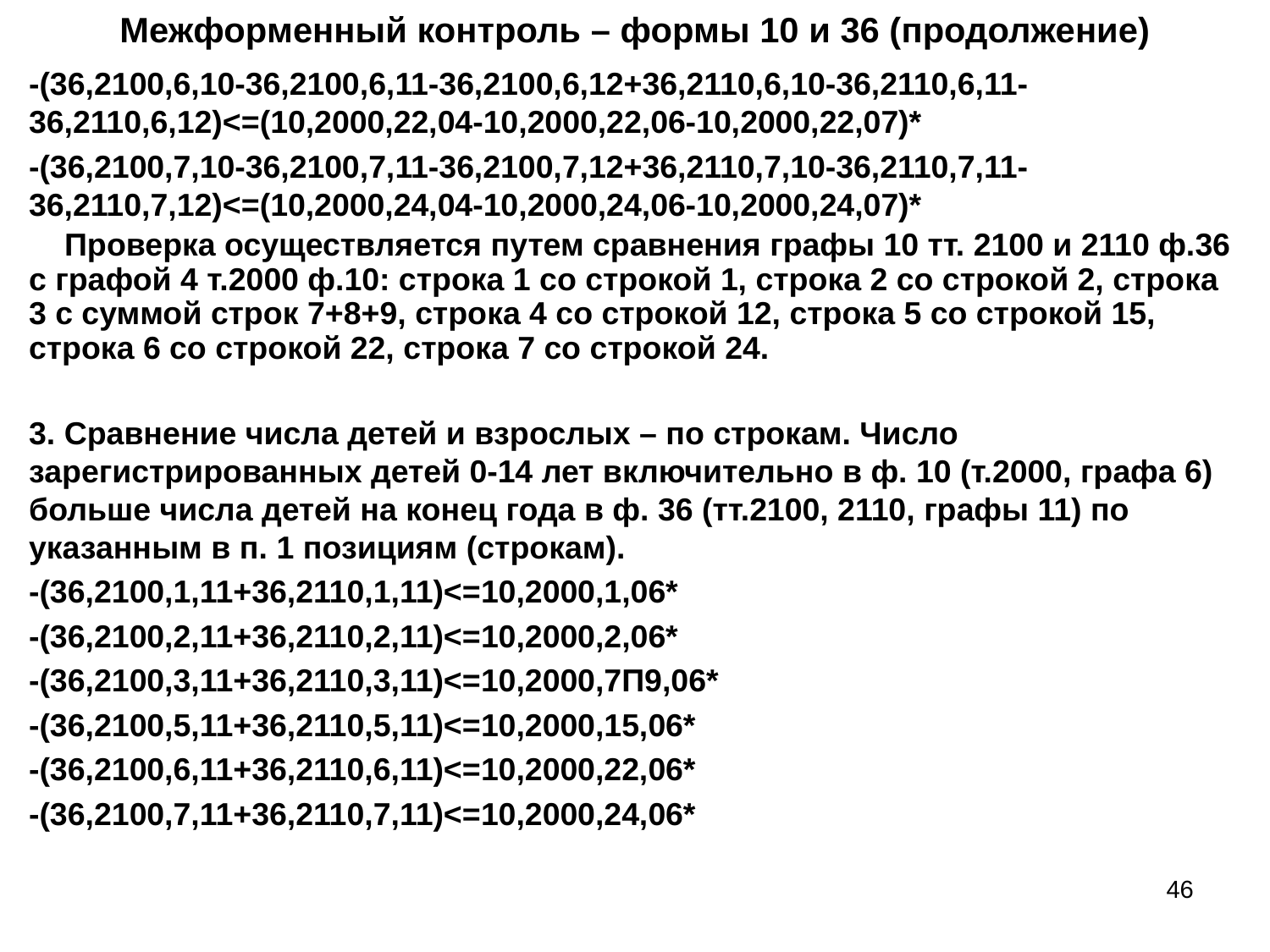

# Межформенный контроль – формы 10 и 36 (продолжение)
-(36,2100,6,10-36,2100,6,11-36,2100,6,12+36,2110,6,10-36,2110,6,11-36,2110,6,12)<=(10,2000,22,04-10,2000,22,06-10,2000,22,07)*
-(36,2100,7,10-36,2100,7,11-36,2100,7,12+36,2110,7,10-36,2110,7,11-36,2110,7,12)<=(10,2000,24,04-10,2000,24,06-10,2000,24,07)*
    Проверка осуществляется путем сравнения графы 10 тт. 2100 и 2110 ф.36 с графой 4 т.2000 ф.10: строка 1 со строкой 1, строка 2 со строкой 2, строка 3 с суммой строк 7+8+9, строка 4 со строкой 12, строка 5 со строкой 15, строка 6 со строкой 22, строка 7 со строкой 24.

3. Сравнение числа детей и взрослых – по строкам. Число зарегистрированных детей 0-14 лет включительно в ф. 10 (т.2000, графа 6) больше числа детей на конец года в ф. 36 (тт.2100, 2110, графы 11) по указанным в п. 1 позициям (строкам).
-(36,2100,1,11+36,2110,1,11)<=10,2000,1,06*
-(36,2100,2,11+36,2110,2,11)<=10,2000,2,06*
-(36,2100,3,11+36,2110,3,11)<=10,2000,7П9,06*
-(36,2100,5,11+36,2110,5,11)<=10,2000,15,06*
-(36,2100,6,11+36,2110,6,11)<=10,2000,22,06*
-(36,2100,7,11+36,2110,7,11)<=10,2000,24,06*

46